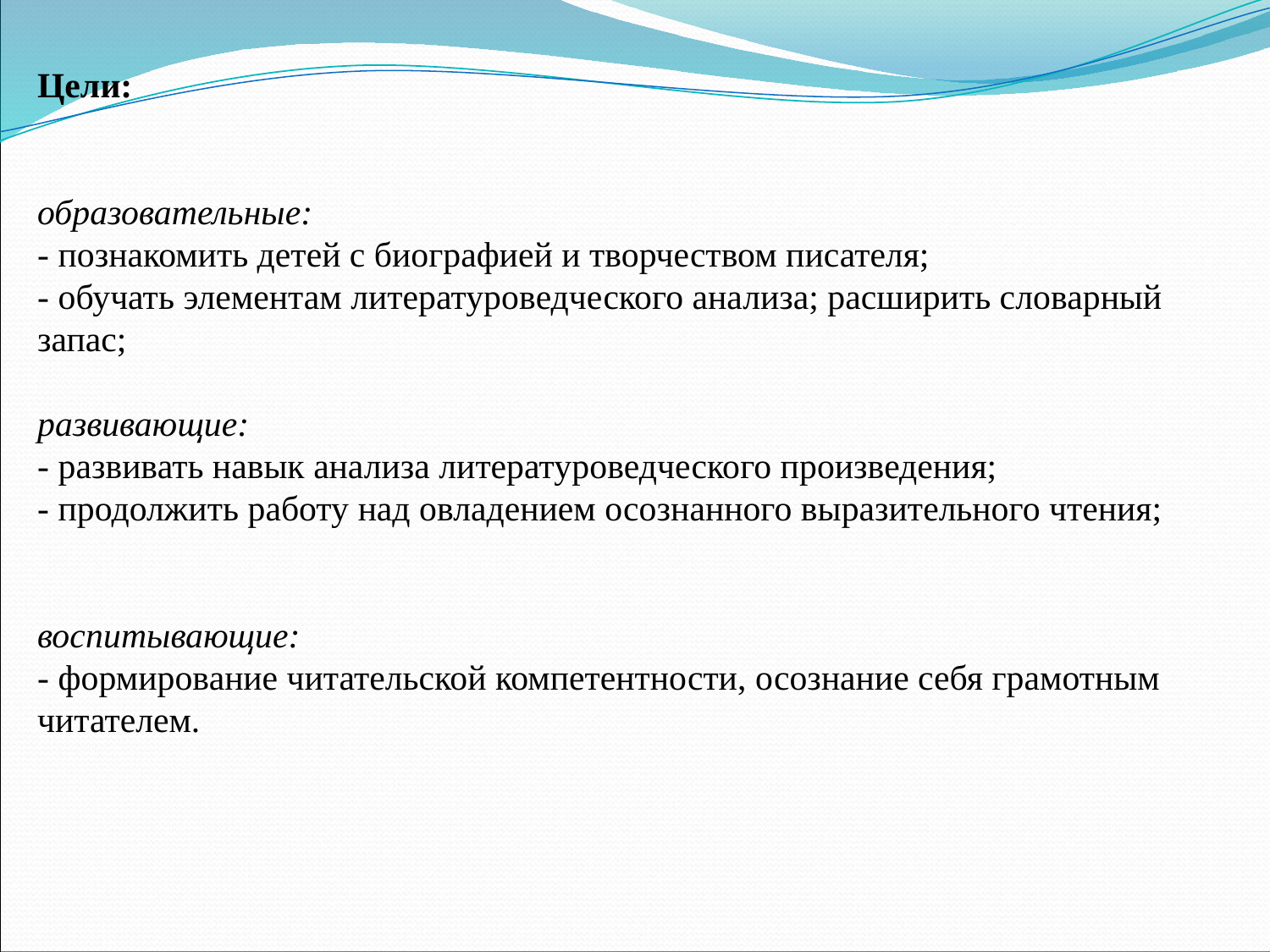

Цели:

образовательные:
- познакомить детей с биографией и творчеством писателя;
- обучать элементам литературоведческого анализа; расширить словарный запас;

развивающие:
- развивать навык анализа литературоведческого произведения;
- продолжить работу над овладением осознанного выразительного чтения;

воспитывающие:
- формирование читательской компетентности, осознание себя грамотным читателем.